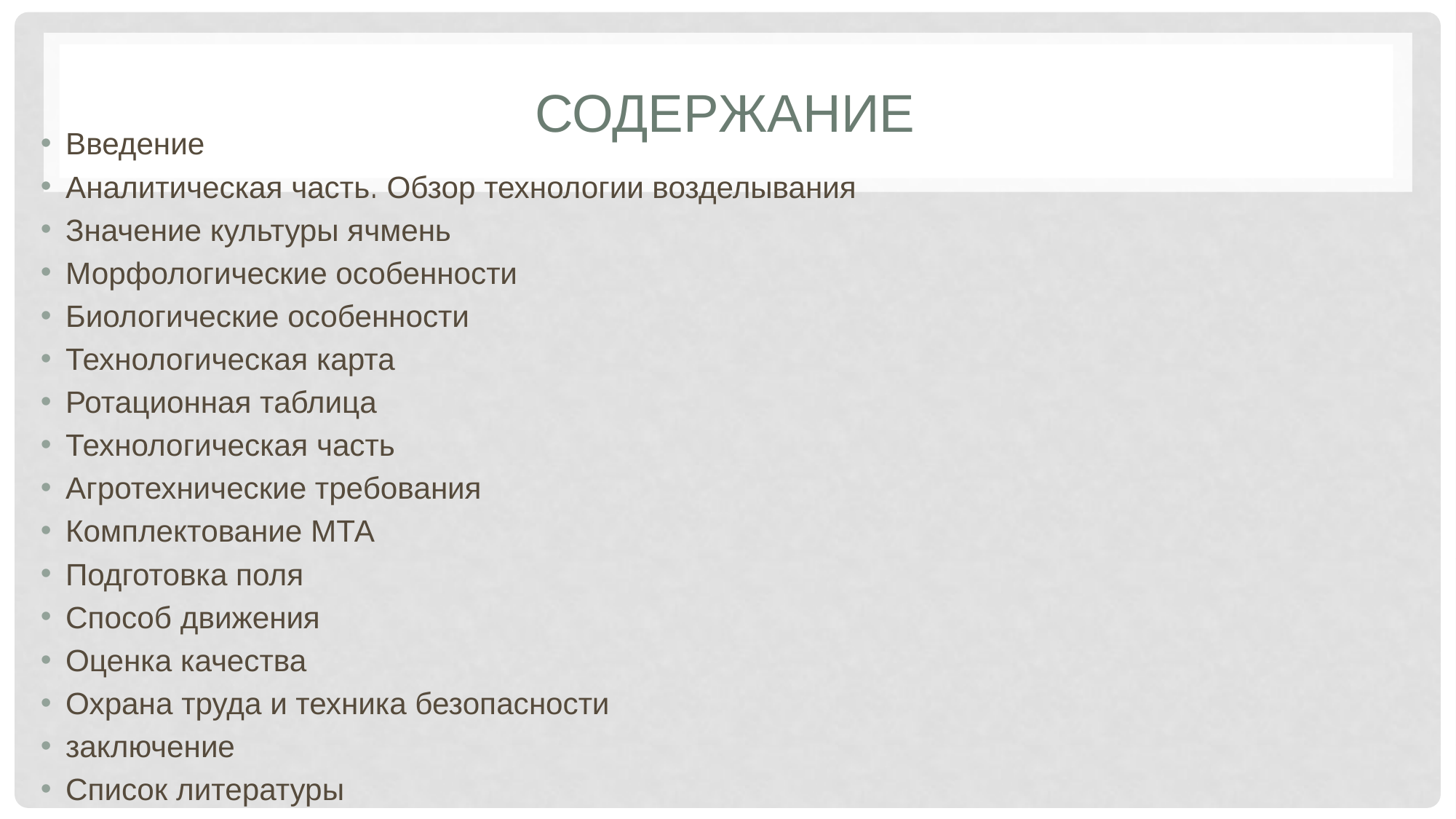

# Содержание
Введение
Аналитическая часть. Обзор технологии возделывания
Значение культуры ячмень
Морфологические особенности
Биологические особенности
Технологическая карта
Ротационная таблица
Технологическая часть
Агротехнические требования
Комплектование МТА
Подготовка поля
Способ движения
Оценка качества
Охрана труда и техника безопасности
заключение
Список литературы